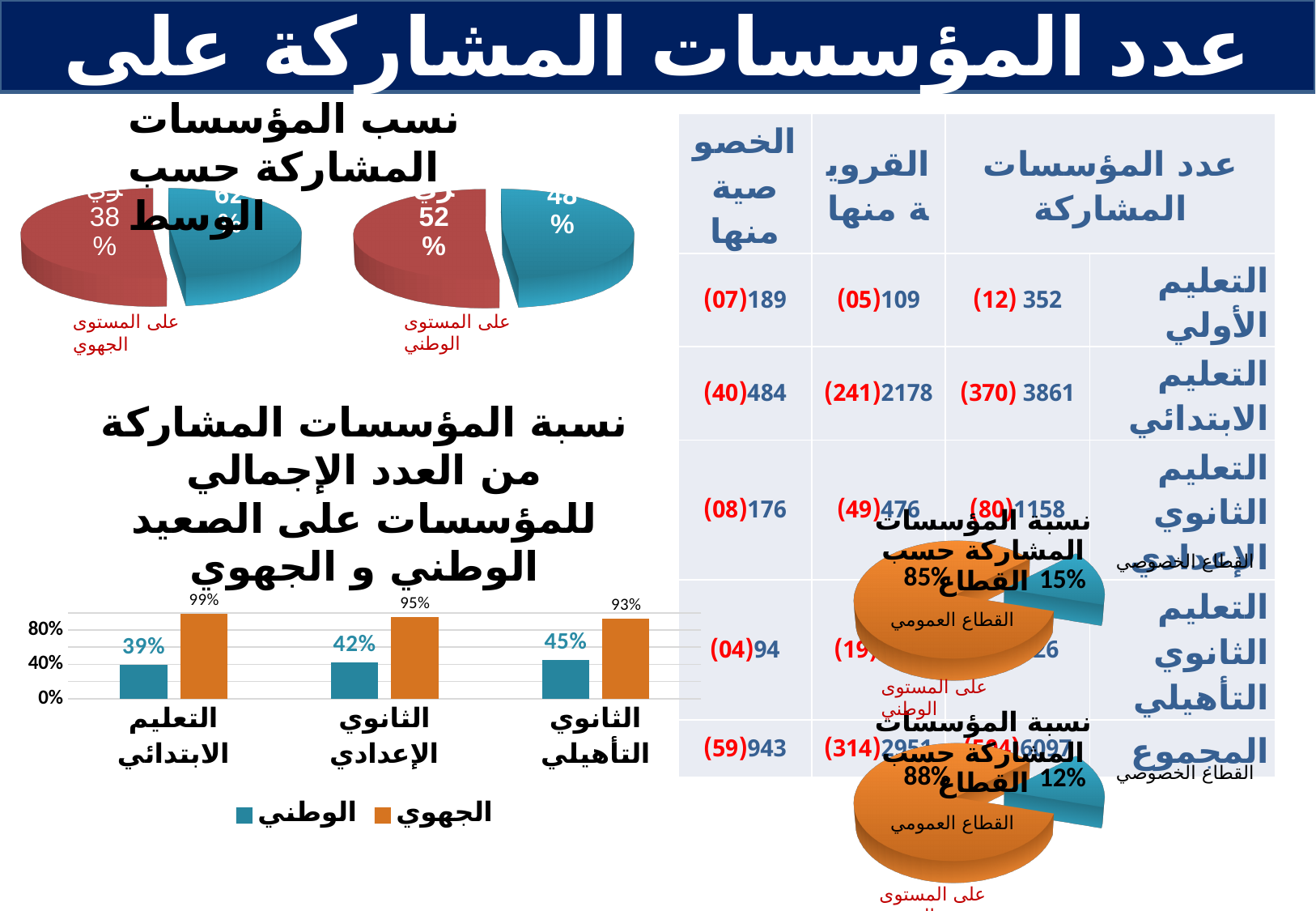

عدد المؤسسات المشاركة على الصعيدين الوطني و الجهوي

[unsupported chart]

[unsupported chart]

نسب المؤسسات المشاركة حسب الوسط
| الخصوصية منها | القروية منها | عدد المؤسسات المشاركة |  |
| --- | --- | --- | --- |
| 189(07) | 109(05) | 352 (12) | التعليم الأولي |
| 484(40) | 2178(241) | 3861 (370) | التعليم الابتدائي |
| 176(08) | 476(49) | 1158(80) | التعليم الثانوي الإعدادي |
| 94(04) | 188(19) | 726(42) | التعليم الثانوي التأهيلي |
| 943(59) | 2951(314) | 6097(504) | المجموع |
على المستوى الوطني
على المستوى الجهوي

### Chart: نسبة المؤسسات المشاركة من العدد الإجمالي للمؤسسات على الصعيد الوطني و الجهوي

| Category | الوطني | الجهوي |
|---|---|---|
| التعليم الابتدائي | 0.3900000000000001 | 0.99 |
| الثانوي الإعدادي | 0.4200000000000001 | 0.9500000000000002 |
| الثانوي التأهيلي | 0.45 | 0.93 |

[unsupported chart]

القطاع الخصوصي
85%
15%
القطاع العمومي
على المستوى الوطني

[unsupported chart]

88%
12%
القطاع الخصوصي
القطاع العمومي
على المستوى الجهوي

[unsupported chart]